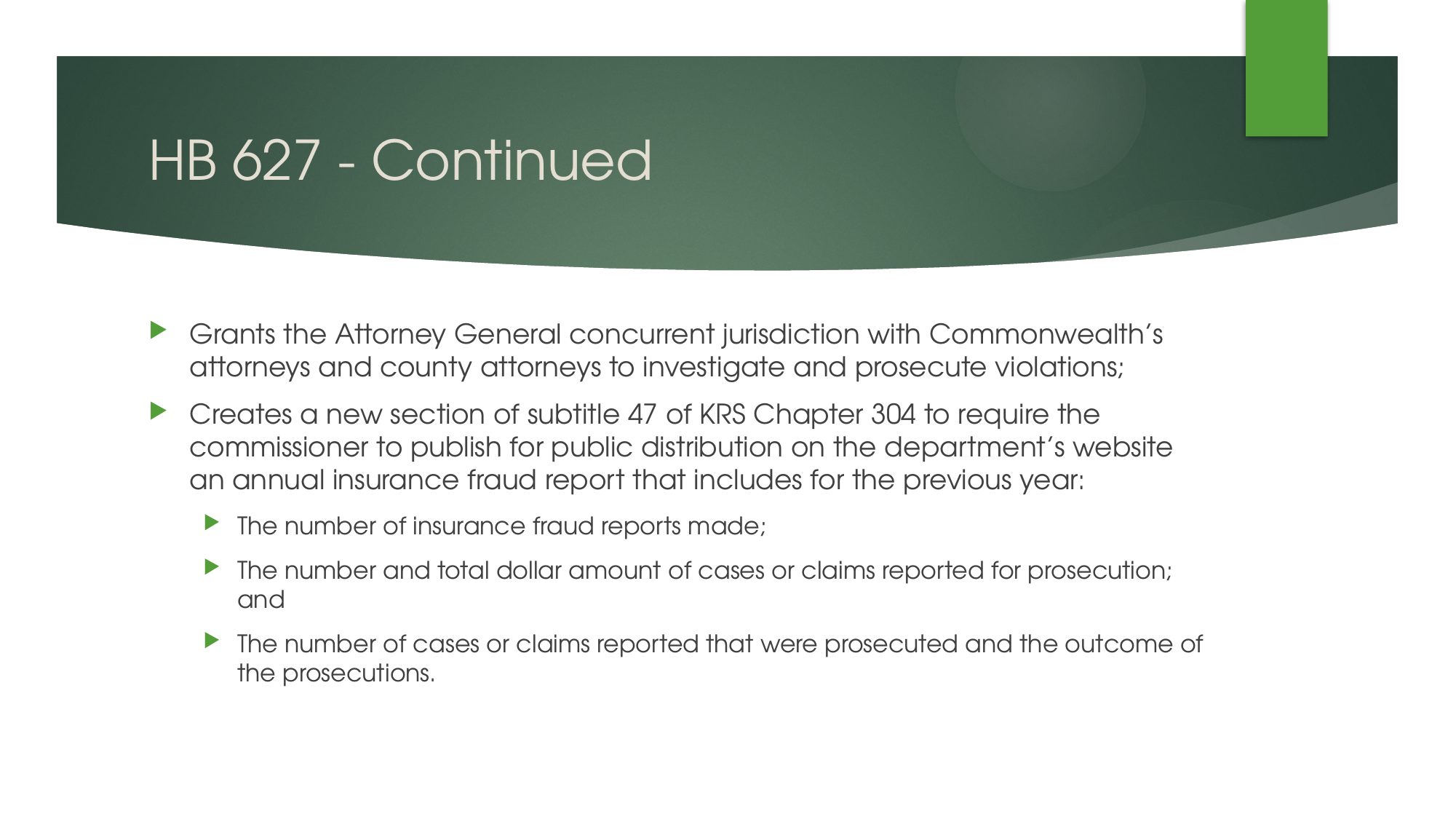

# HB 627 - Continued
Grants the Attorney General concurrent jurisdiction with Commonwealth’s attorneys and county attorneys to investigate and prosecute violations;
Creates a new section of subtitle 47 of KRS Chapter 304 to require the commissioner to publish for public distribution on the department’s website an annual insurance fraud report that includes for the previous year:
The number of insurance fraud reports made;
The number and total dollar amount of cases or claims reported for prosecution; and
The number of cases or claims reported that were prosecuted and the outcome of the prosecutions.